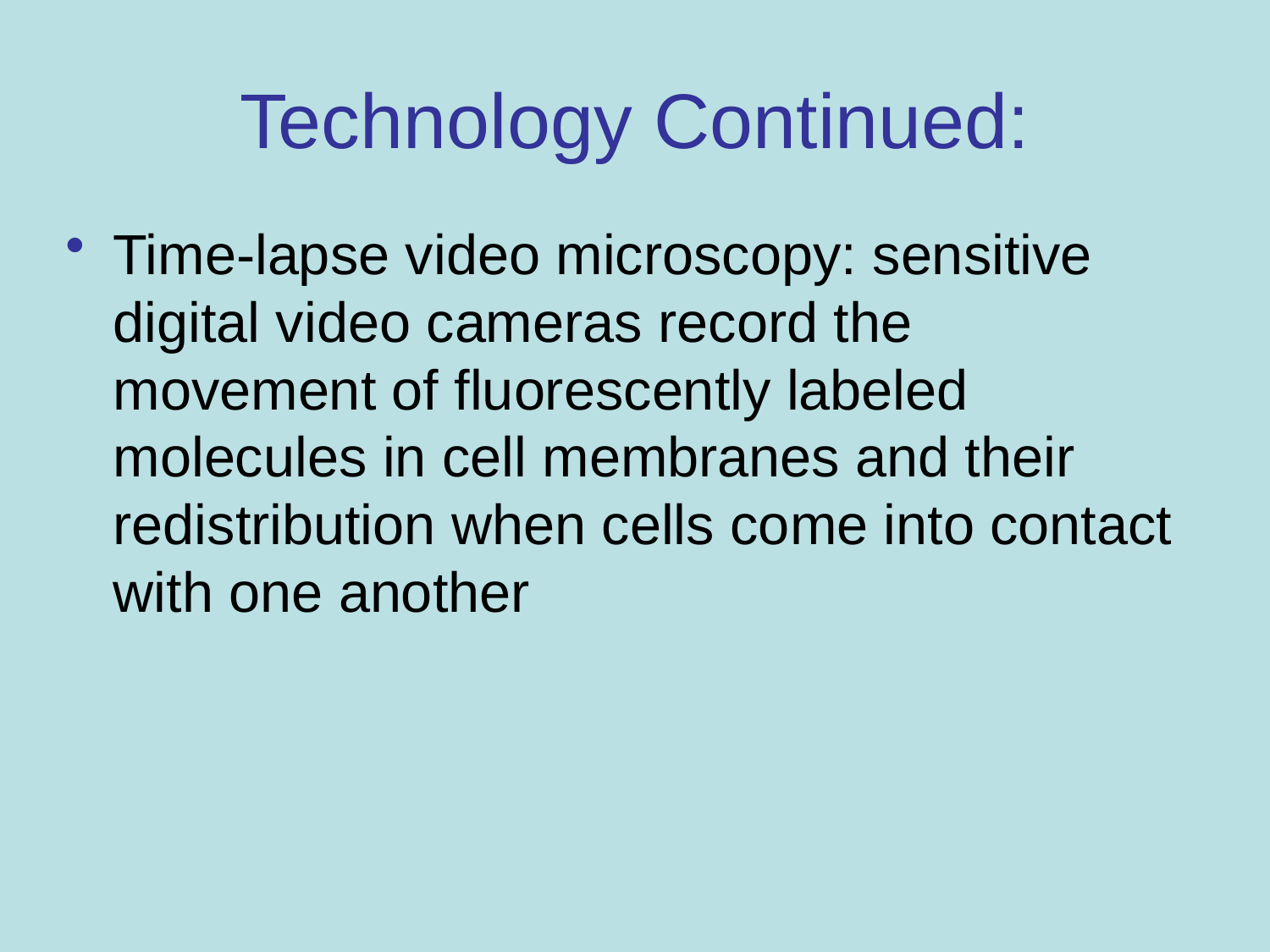

# Technology Continued:
Time-lapse video microscopy: sensitive digital video cameras record the movement of fluorescently labeled molecules in cell membranes and their redistribution when cells come into contact with one another